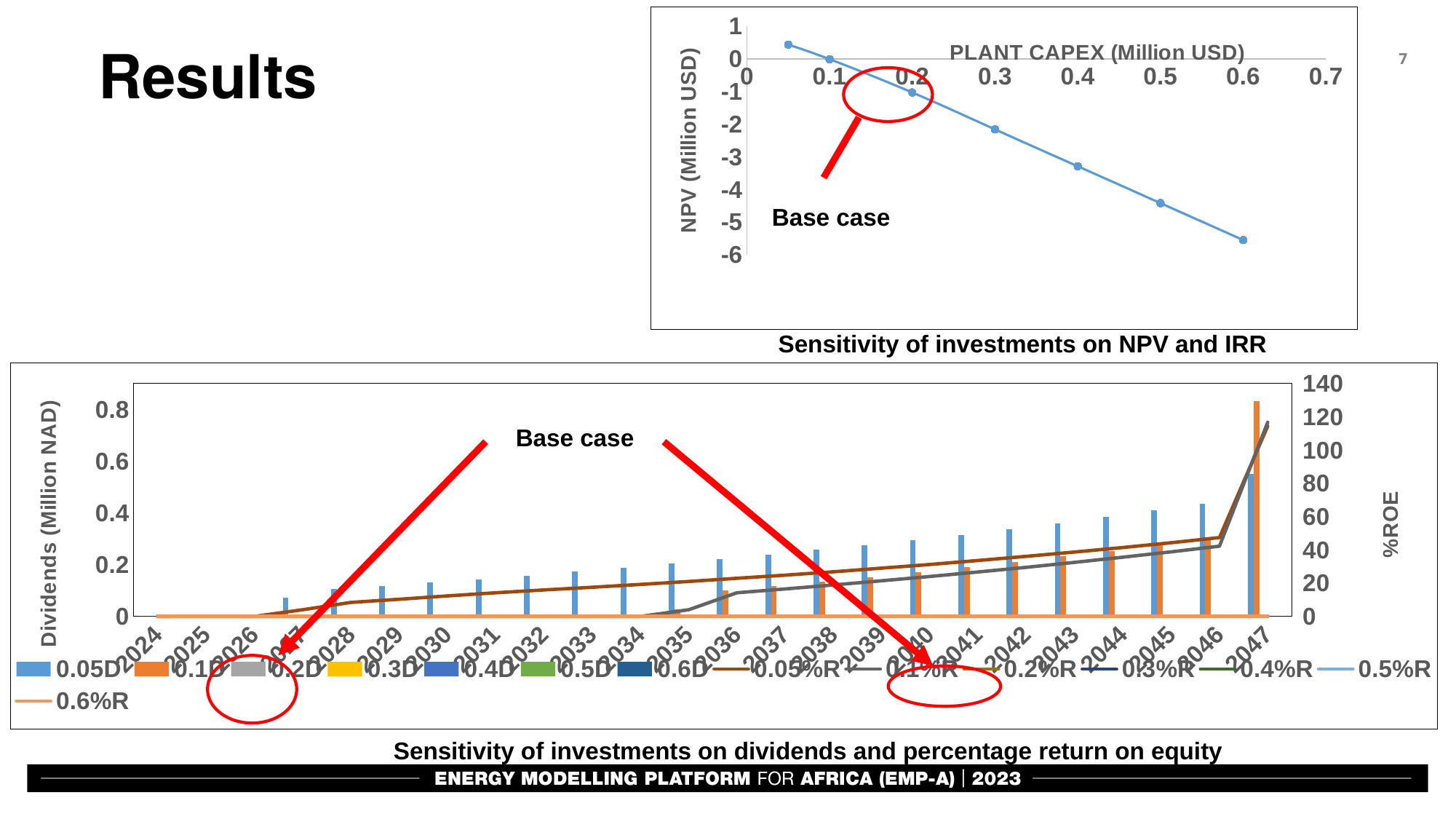

# Results

### Chart

| Category | NPV |
|---|---|

Base case
Sensitivity of investments on NPV and IRR

### Chart

| Category |  |  |  |  |  |  |  |  |  |  |  |  |  |  |
|---|---|---|---|---|---|---|---|---|---|---|---|---|---|---|
| 2024 | 0.0 | 0.0 | 0.0 | 0.0 | 0.0 | 0.0 | 0.0 | 0.0 | 0.0 | 0.0 | 0.0 | 0.0 | 0.0 | 0.0 |
| 2025 | 0.0 | 0.0 | 0.0 | 0.0 | 0.0 | 0.0 | 0.0 | 0.1 | 0.0 | 0.0 | 0.0 | 0.0 | 0.0 | 0.0 |
| 2026 | 0.0 | 0.0 | 0.0 | 0.0 | 0.0 | 0.0 | 0.0 | 0.0 | 0.0 | 0.0 | 0.0 | 0.0 | 0.0 | 0.0 |
| 2027 | 0.0719 | 0.0 | 0.0 | 0.0 | 0.0 | 0.0 | 0.0 | 4.0 | 0.0 | 0.0 | 0.0 | 0.0 | 0.0 | 0.0 |
| 2028 | 0.10690000000000001 | 0.0 | 0.0 | 0.0 | 0.0 | 0.0 | 0.0 | 8.4 | 0.0 | 0.0 | 0.0 | 0.0 | 0.0 | 0.0 |
| 2029 | 0.1185 | 0.0 | 0.0 | 0.0 | 0.0 | 0.0 | 0.0 | 10.3 | 0.0 | 0.0 | 0.0 | 0.0 | 0.0 | 0.0 |
| 2030 | 0.1306 | 0.0 | 0.0 | 0.0 | 0.0 | 0.0 | 0.0 | 12.3 | 0.0 | 0.0 | 0.0 | 0.0 | 0.0 | 0.0 |
| 2031 | 0.1434 | 0.0 | 0.0 | 0.0 | 0.0 | 0.0 | 0.0 | 14.2 | 0.0 | 0.0 | 0.0 | 0.0 | 0.0 | 0.0 |
| 2032 | 0.1574 | 0.0 | 0.0 | 0.0 | 0.0 | 0.0 | 0.0 | 15.9 | 0.0 | 0.0 | 0.0 | 0.0 | 0.0 | 0.0 |
| 2033 | 0.1722 | 0.0 | 0.0 | 0.0 | 0.0 | 0.0 | 0.0 | 17.5 | 0.0 | 0.0 | 0.0 | 0.0 | 0.0 | 0.0 |
| 2034 | 0.18769999999999998 | 0.0 | 0.0 | 0.0 | 0.0 | 0.0 | 0.0 | 19.2 | 0.0 | 0.0 | 0.0 | 0.0 | 0.0 | 0.0 |
| 2035 | 0.204 | 0.0285 | 0.0 | 0.0 | 0.0 | 0.0 | 0.0 | 21.0 | 4.0 | 0.0 | 0.0 | 0.0 | 0.0 | 0.0 |
| 2036 | 0.2211 | 0.101 | 0.0 | 0.0 | 0.0 | 0.0 | 0.0 | 22.9 | 14.2 | 0.0 | 0.0 | 0.0 | 0.0 | 0.0 |
| 2037 | 0.2391 | 0.1174 | 0.0 | 0.0 | 0.0 | 0.0 | 0.0 | 24.8 | 16.5 | 0.0 | 0.0 | 0.0 | 0.0 | 0.0 |
| 2038 | 0.2567 | 0.1345 | 0.0 | 0.0 | 0.0 | 0.0 | 0.0 | 26.8 | 18.9 | 0.0 | 0.0 | 0.0 | 0.0 | 0.0 |
| 2039 | 0.2751 | 0.1522 | 0.0 | 0.0 | 0.0 | 0.0 | 0.0 | 29.0 | 21.4 | 0.0 | 0.0 | 0.0 | 0.0 | 0.0 |
| 2040 | 0.2945 | 0.1708 | 0.0 | 0.0 | 0.0 | 0.0 | 0.0 | 31.2 | 24.0 | 0.0 | 0.0 | 0.0 | 0.0 | 0.0 |
| 2041 | 0.31510000000000005 | 0.19019999999999998 | 0.0 | 0.0 | 0.0 | 0.0 | 0.0 | 33.6 | 26.7 | 0.0 | 0.0 | 0.0 | 0.0 | 0.0 |
| 2042 | 0.3367 | 0.2104 | 0.0 | 0.0 | 0.0 | 0.0 | 0.0 | 36.1 | 29.5 | 0.0 | 0.0 | 0.0 | 0.0 | 0.0 |
| 2043 | 0.35960000000000003 | 0.2315 | 0.0 | 0.0 | 0.0 | 0.0 | 0.0 | 38.7 | 32.5 | 0.0 | 0.0 | 0.0 | 0.0 | 0.0 |
| 2044 | 0.38380000000000003 | 0.2536 | 0.0 | 0.0 | 0.0 | 0.0 | 0.0 | 41.4 | 35.6 | 0.0 | 0.0 | 0.0 | 0.0 | 0.0 |
| 2045 | 0.4094 | 0.2767 | 0.0 | 0.0 | 0.0 | 0.0 | 0.0 | 44.3 | 38.8 | 0.0 | 0.0 | 0.0 | 0.0 | 0.0 |
| 2046 | 0.4363 | 0.3009 | 0.0 | 0.0 | 0.0 | 0.0 | 0.0 | 47.4 | 42.2 | 0.0 | 0.0 | 0.0 | 0.0 | 0.0 |
| 2047 | 0.5498999999999999 | 0.8318 | 0.0 | 0.0 | 0.0 | 0.0 | 0.0 | 114.4 | 116.7 | 0.0 | 0.0 | 0.0 | 0.0 | 0.0 |
Base case

Sensitivity of investments on dividends and percentage return on equity